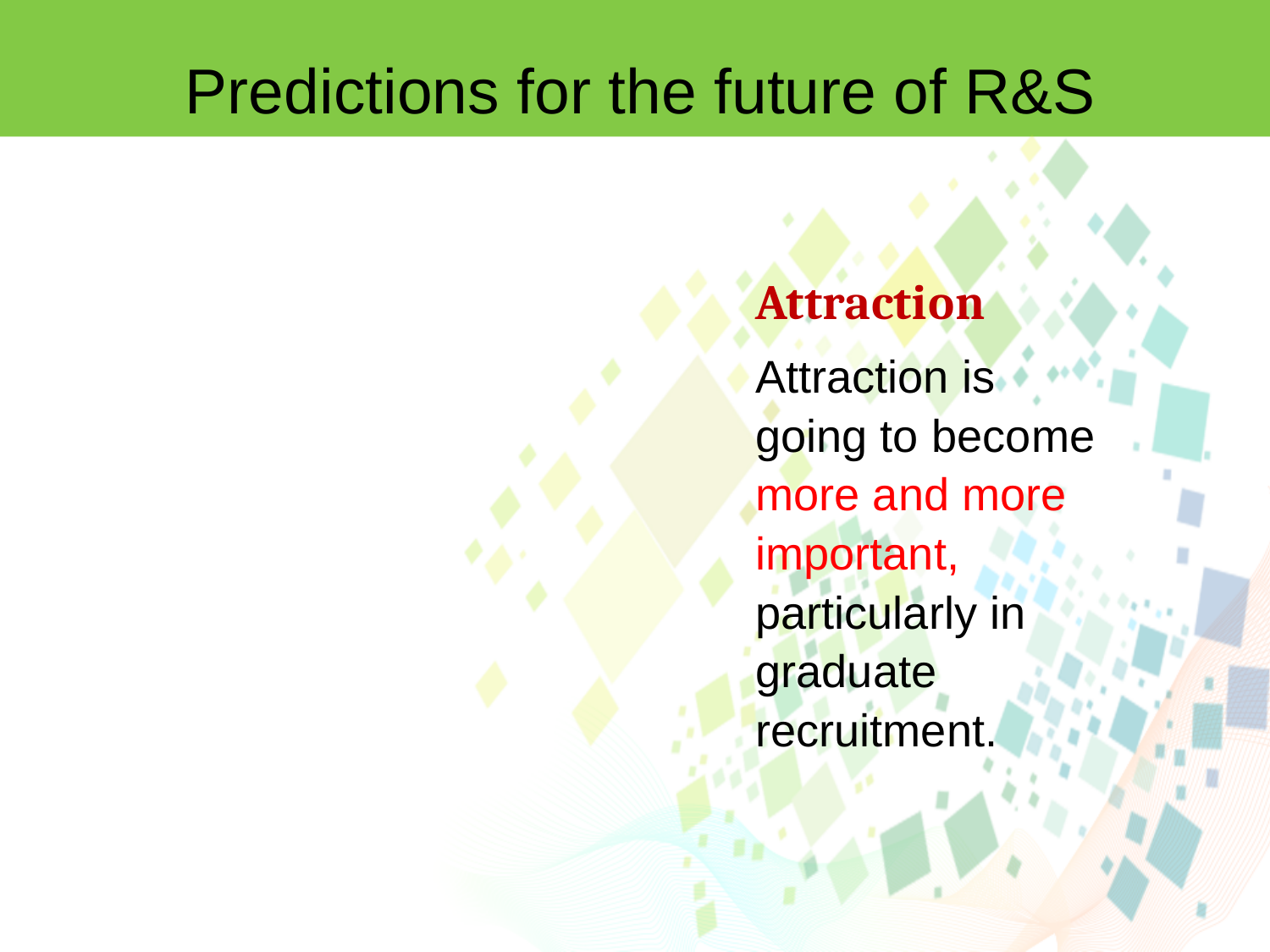

Predictions for the future of R&S
Attraction
Attraction is going to become more and more important, particularly in graduate recruitment.